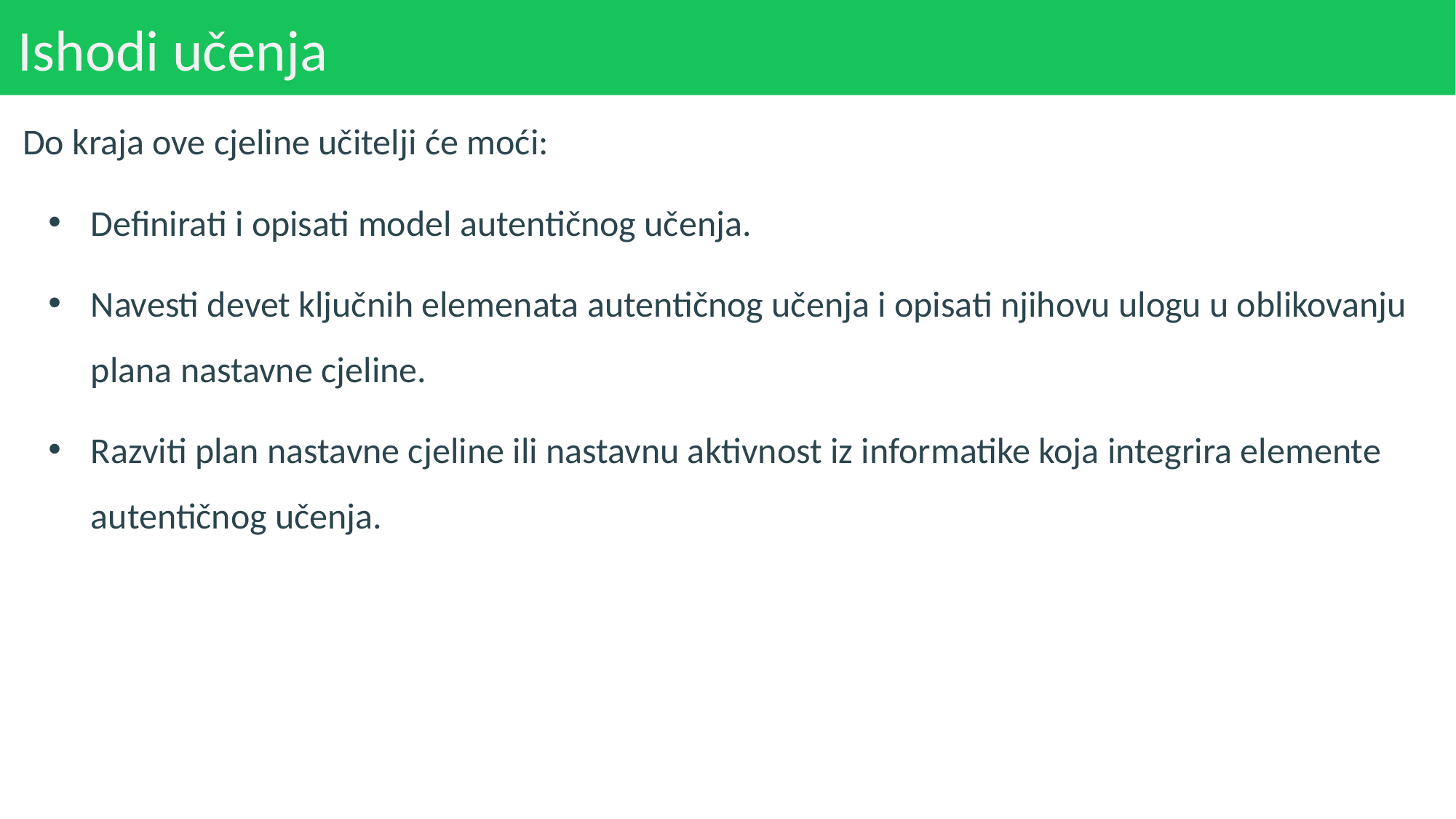

# Ishodi učenja
Do kraja ove cjeline učitelji će moći:
Definirati i opisati model autentičnog učenja.
Navesti devet ključnih elemenata autentičnog učenja i opisati njihovu ulogu u oblikovanju plana nastavne cjeline.
Razviti plan nastavne cjeline ili nastavnu aktivnost iz informatike koja integrira elemente autentičnog učenja.